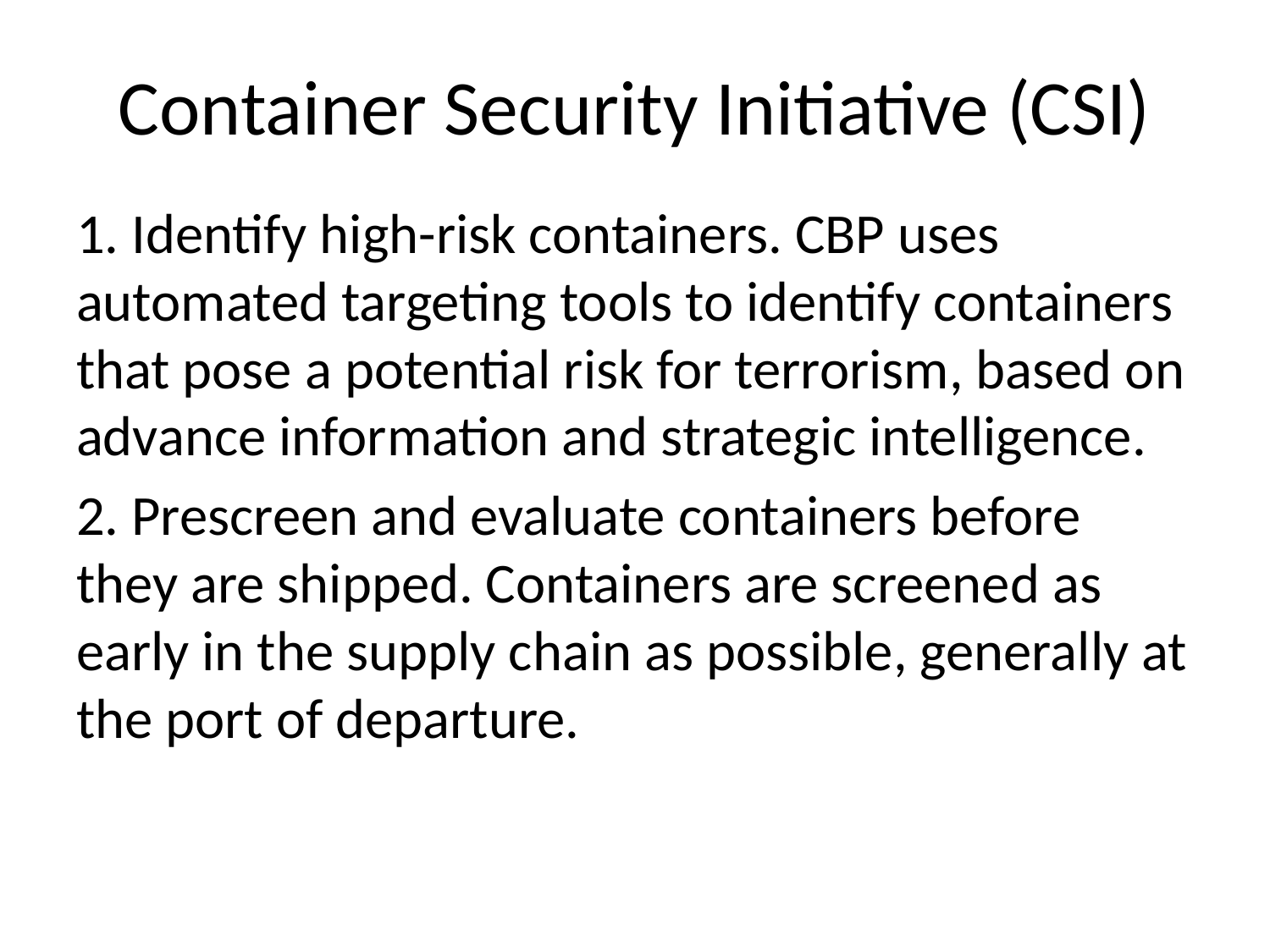

# Container Security Initiative (CSI)
1. Identify high-risk containers. CBP uses automated targeting tools to identify containers that pose a potential risk for terrorism, based on advance information and strategic intelligence.
2. Prescreen and evaluate containers before they are shipped. Containers are screened as early in the supply chain as possible, generally at the port of departure.